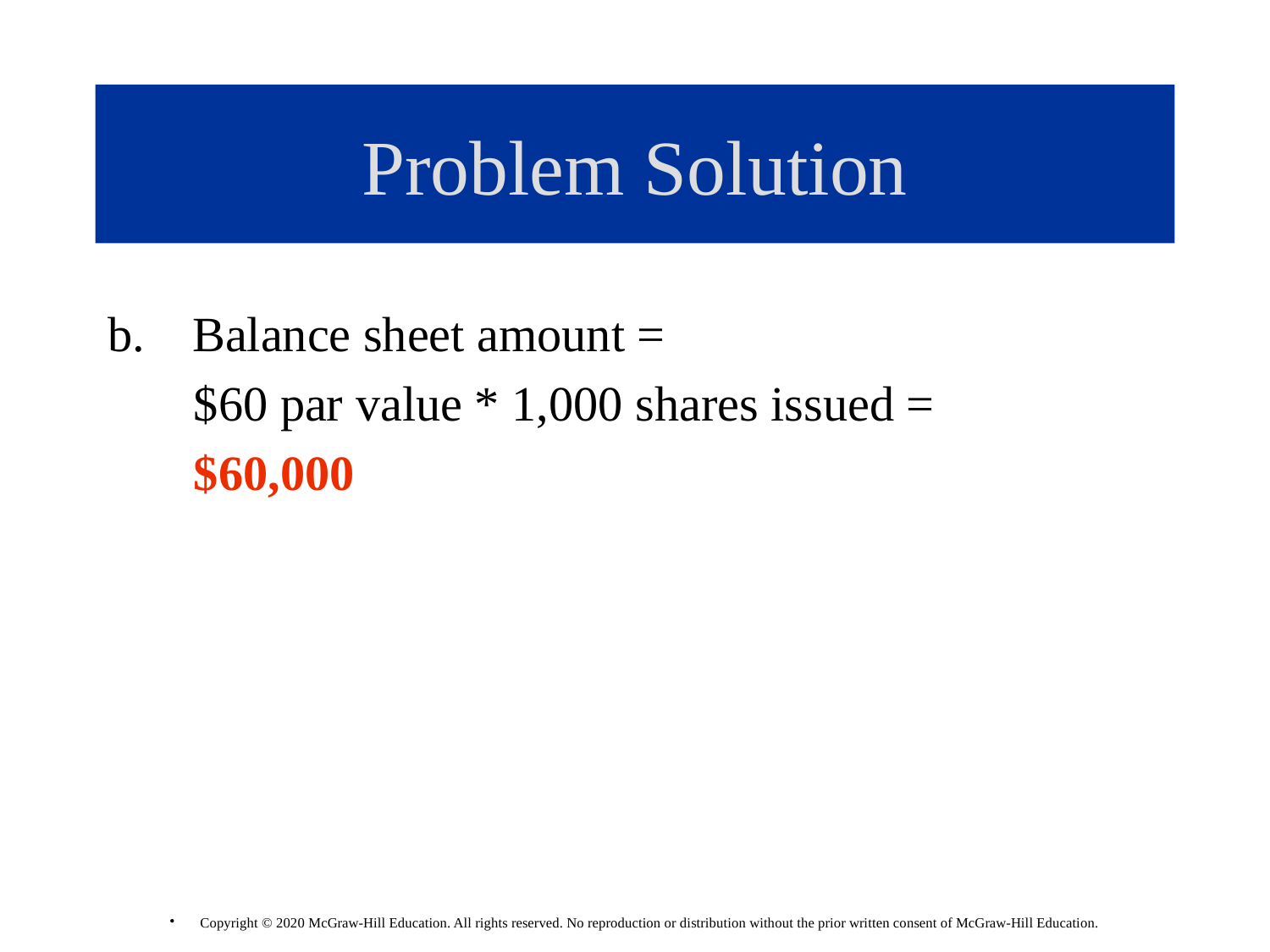

# Problem Solution
Balance sheet amount =
       $60 par value * 1,000 shares issued =
       $60,000